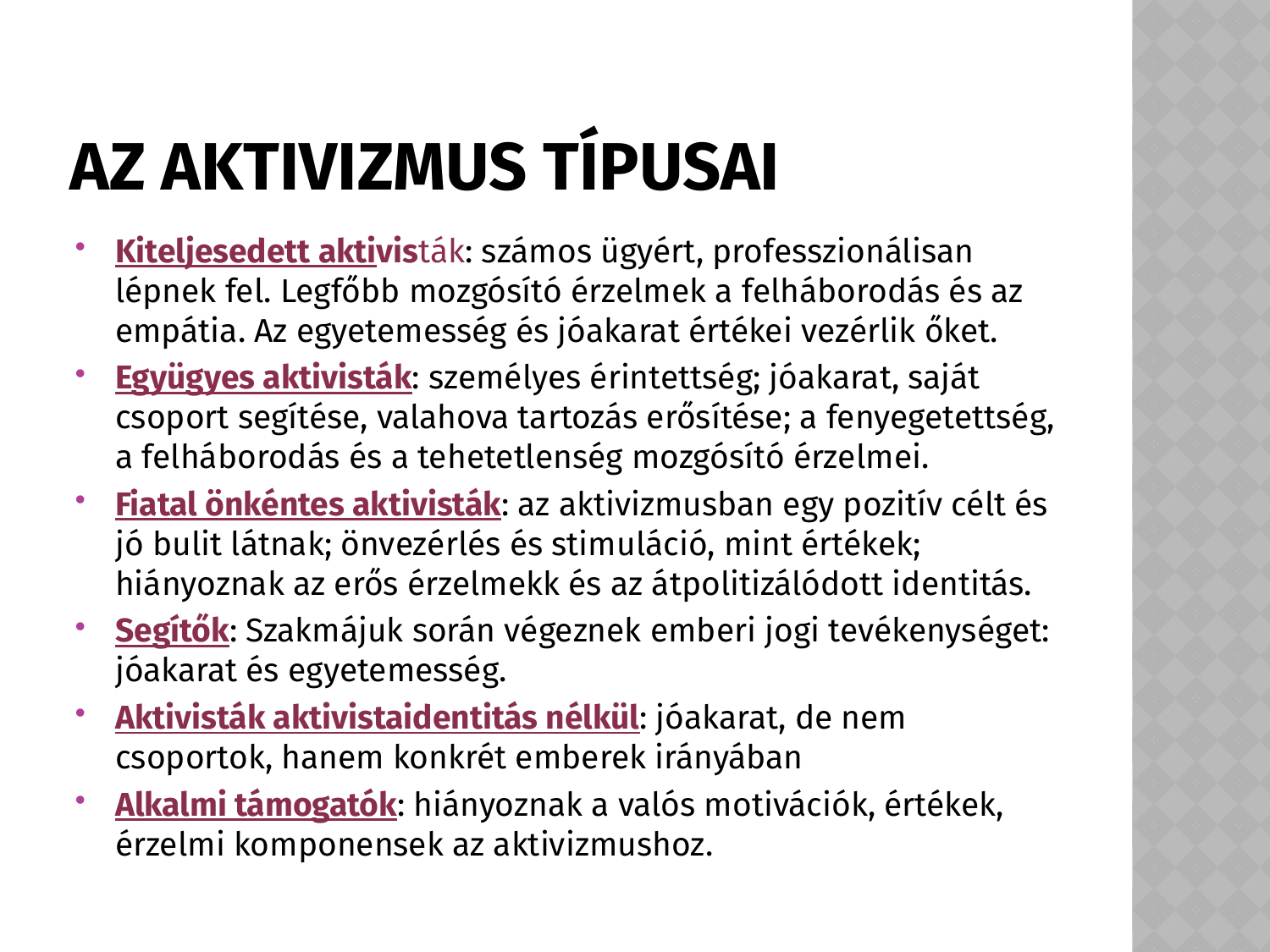

# Az aktivizmus típusai
Kiteljesedett aktivisták: számos ügyért, professzionálisan lépnek fel. Legfőbb mozgósító érzelmek a felháborodás és az empátia. Az egyetemesség és jóakarat értékei vezérlik őket.
Együgyes aktivisták: személyes érintettség; jóakarat, saját csoport segítése, valahova tartozás erősítése; a fenyegetettség, a felháborodás és a tehetetlenség mozgósító érzelmei.
Fiatal önkéntes aktivisták: az aktivizmusban egy pozitív célt és jó bulit látnak; önvezérlés és stimuláció, mint értékek; hiányoznak az erős érzelmekk és az átpolitizálódott identitás.
Segítők: Szakmájuk során végeznek emberi jogi tevékenységet: jóakarat és egyetemesség.
Aktivisták aktivistaidentitás nélkül: jóakarat, de nem csoportok, hanem konkrét emberek irányában
Alkalmi támogatók: hiányoznak a valós motivációk, értékek, érzelmi komponensek az aktivizmushoz.